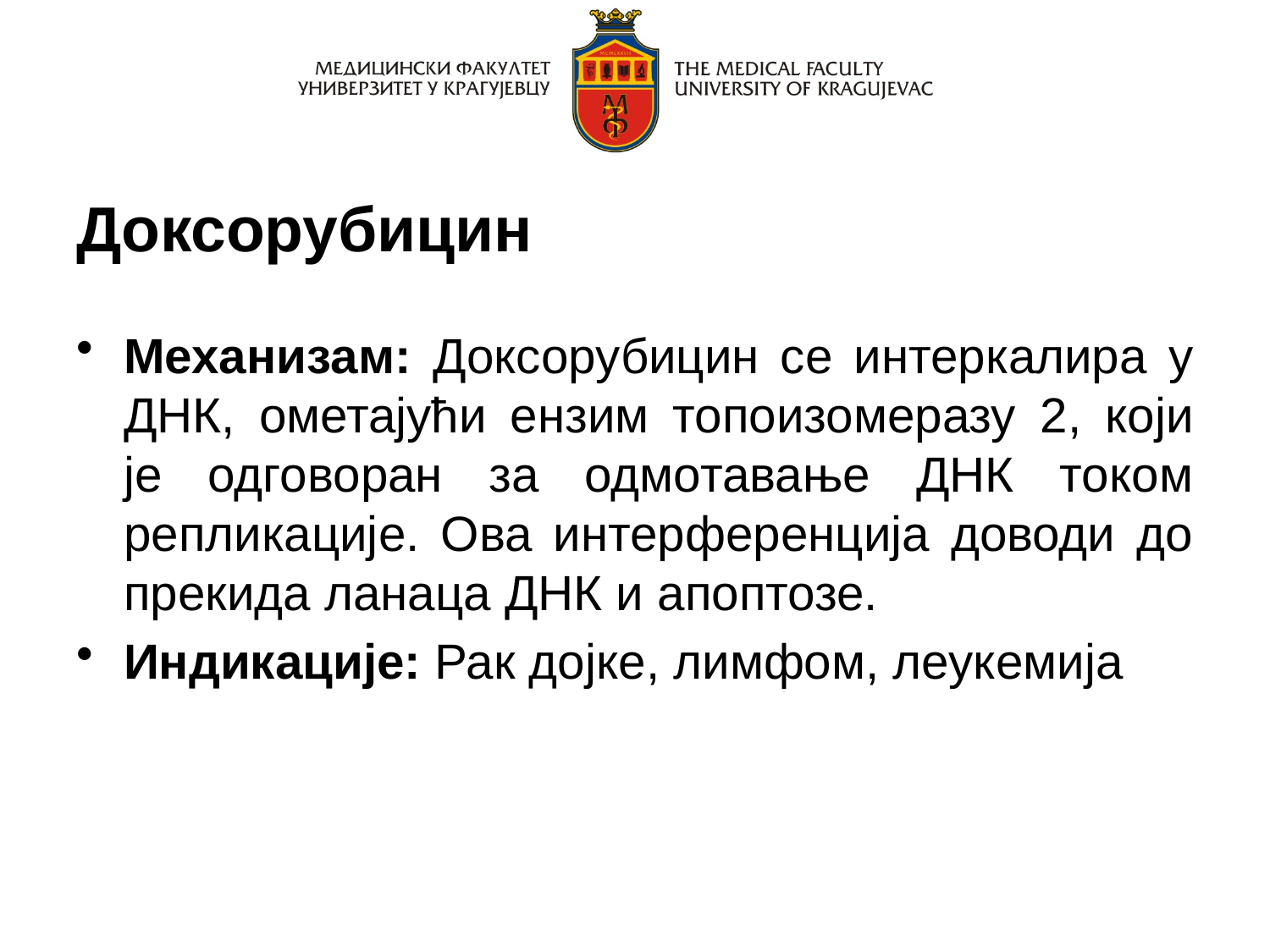

# Доксорубицин
Механизам: Доксорубицин се интеркалира у ДНК, ометајући ензим топоизомеразу 2, који је одговоран за одмотавање ДНК током репликације. Ова интерференција доводи до прекида ланаца ДНК и апоптозе.
Индикације: Рак дојке, лимфом, леукемија